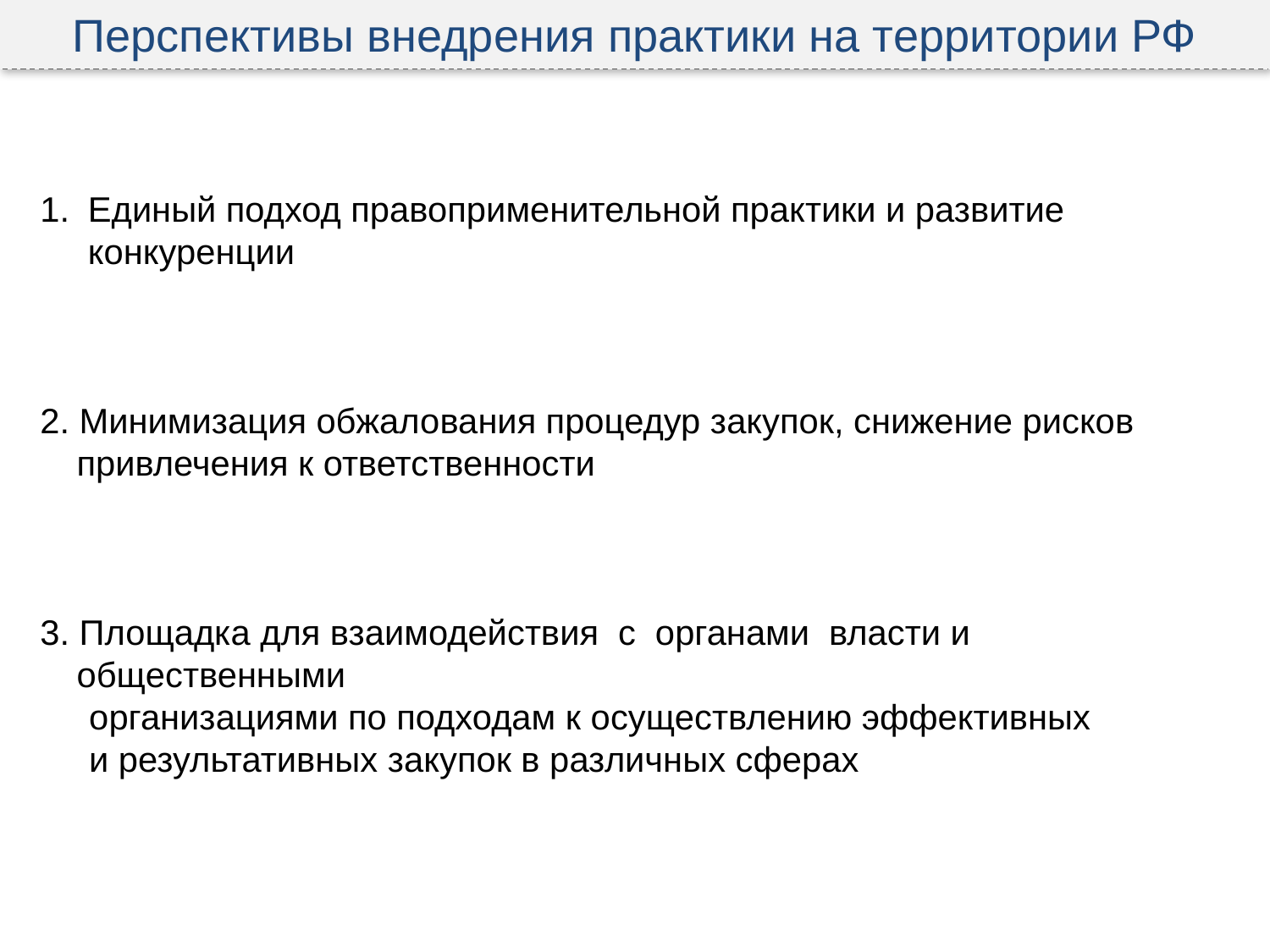

Перспективы внедрения практики на территории РФ

Единый подход правоприменительной практики и развитие конкуренции

2. Минимизация обжалования процедур закупок, снижение рисков
	привлечения к ответственности

3. Площадка для взаимодействия  с  органами  власти и общественными
     организациями по подходам к осуществлению эффективных
     и результативных закупок в различных сферах